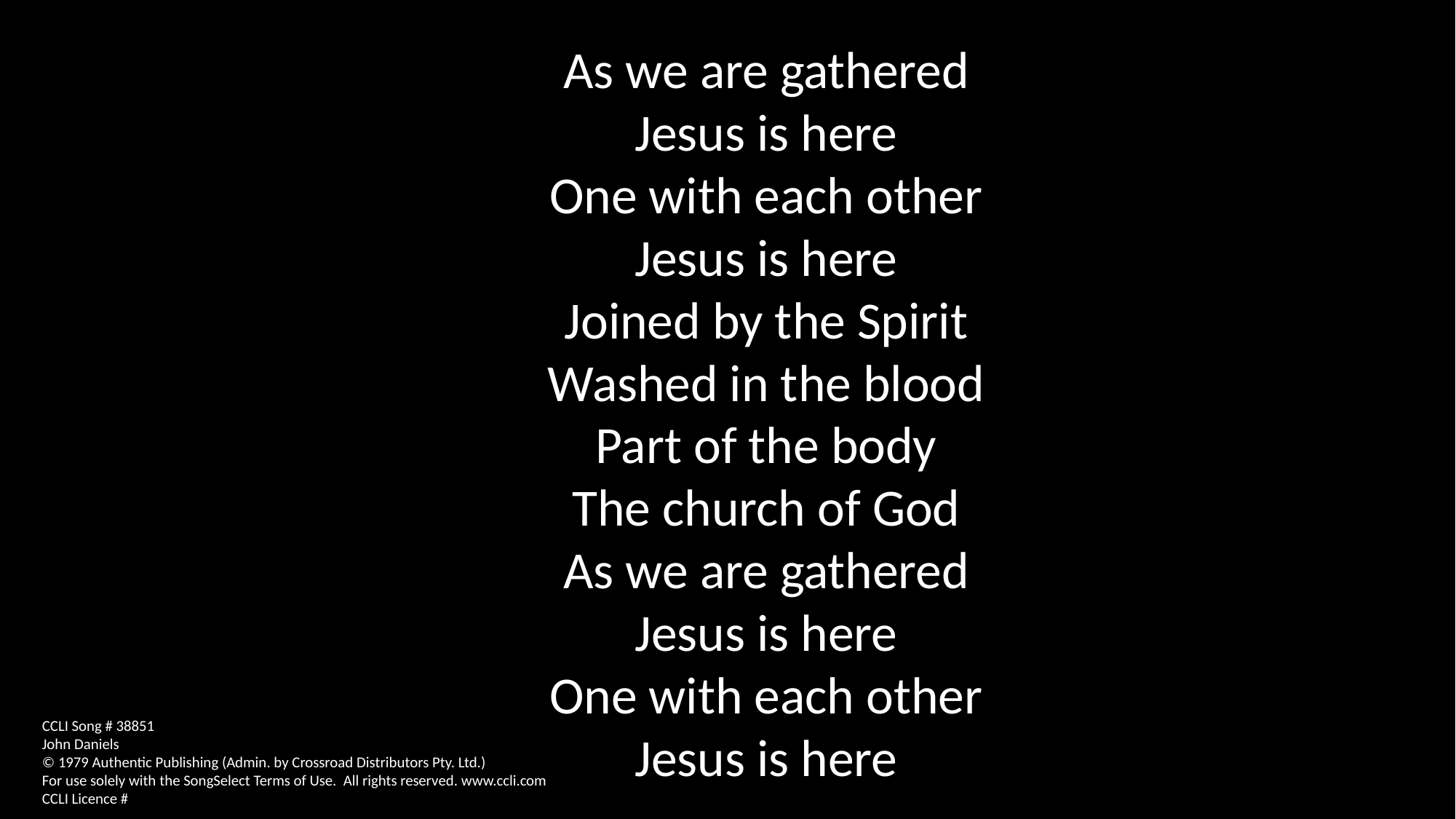

As we are gathered
Jesus is here
One with each other
Jesus is here
Joined by the Spirit
Washed in the blood
Part of the body
The church of God
As we are gathered
Jesus is here
One with each other
Jesus is here
CCLI Song # 38851
John Daniels
© 1979 Authentic Publishing (Admin. by Crossroad Distributors Pty. Ltd.)
For use solely with the SongSelect Terms of Use.  All rights reserved. www.ccli.com
CCLI Licence #